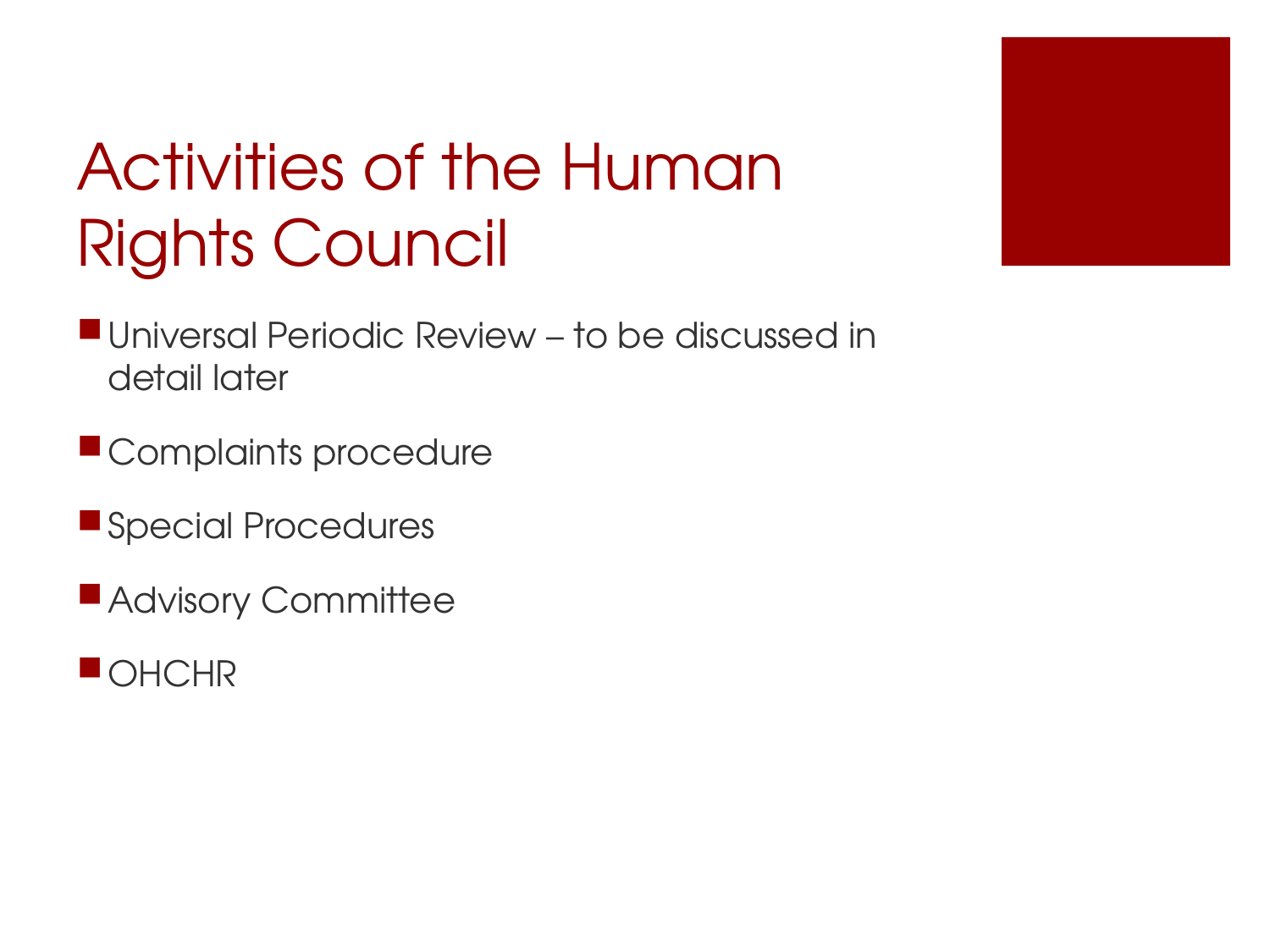

# Activities of the Human Rights Council
Universal Periodic Review – to be discussed in detail later
Complaints procedure
Special Procedures
Advisory Committee
OHCHR